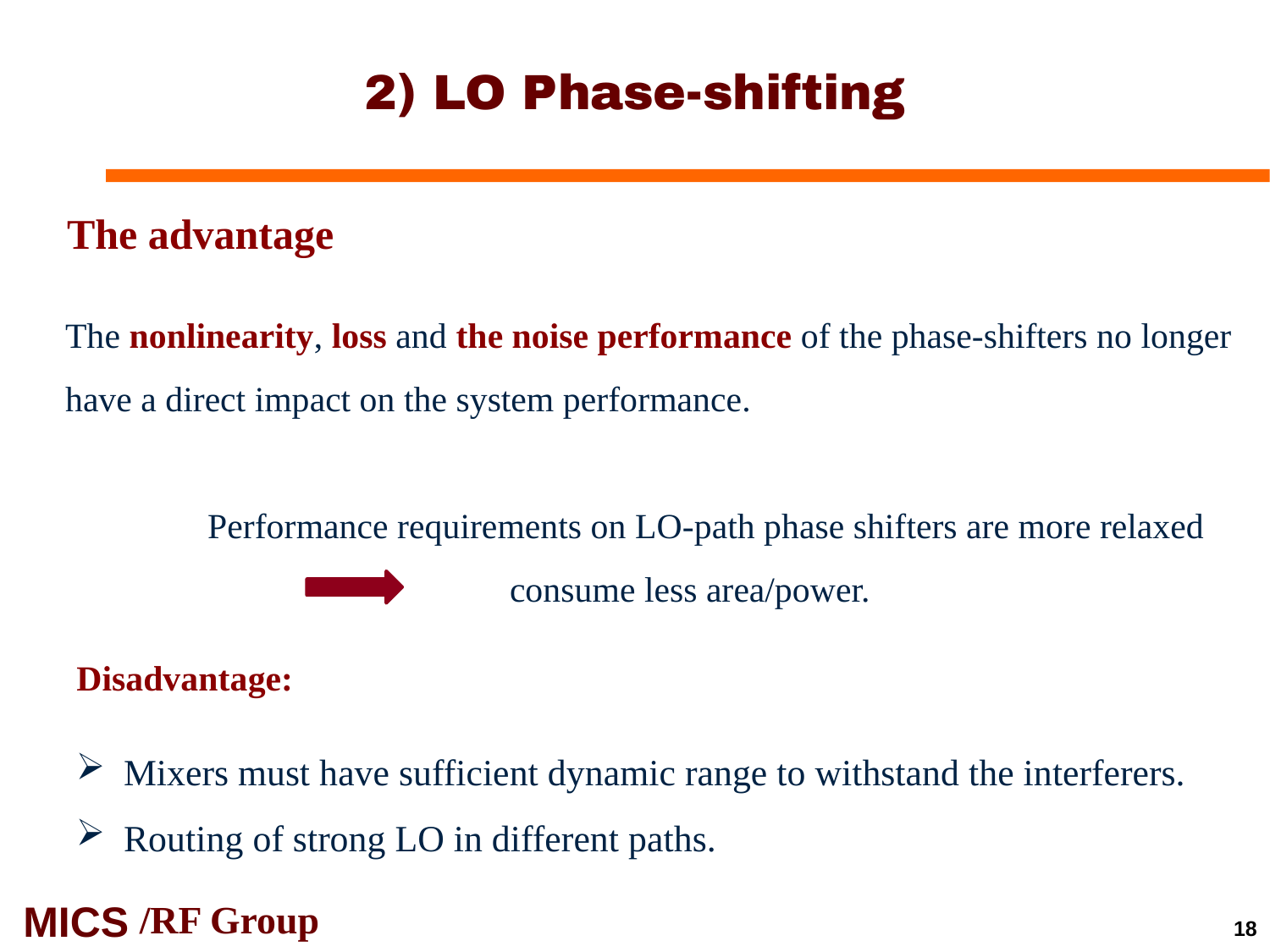

# 2) LO Phase-shifting
The advantage

The nonlinearity, loss and the noise performance of the phase-shifters no longer have a direct impact on the system performance.

                Performance requirements on LO-path phase shifters are more relaxed
                                                  consume less area/power.

Disadvantage:
Mixers must have sufficient dynamic range to withstand the interferers.
Routing of strong LO in different paths.
/RF Group
18